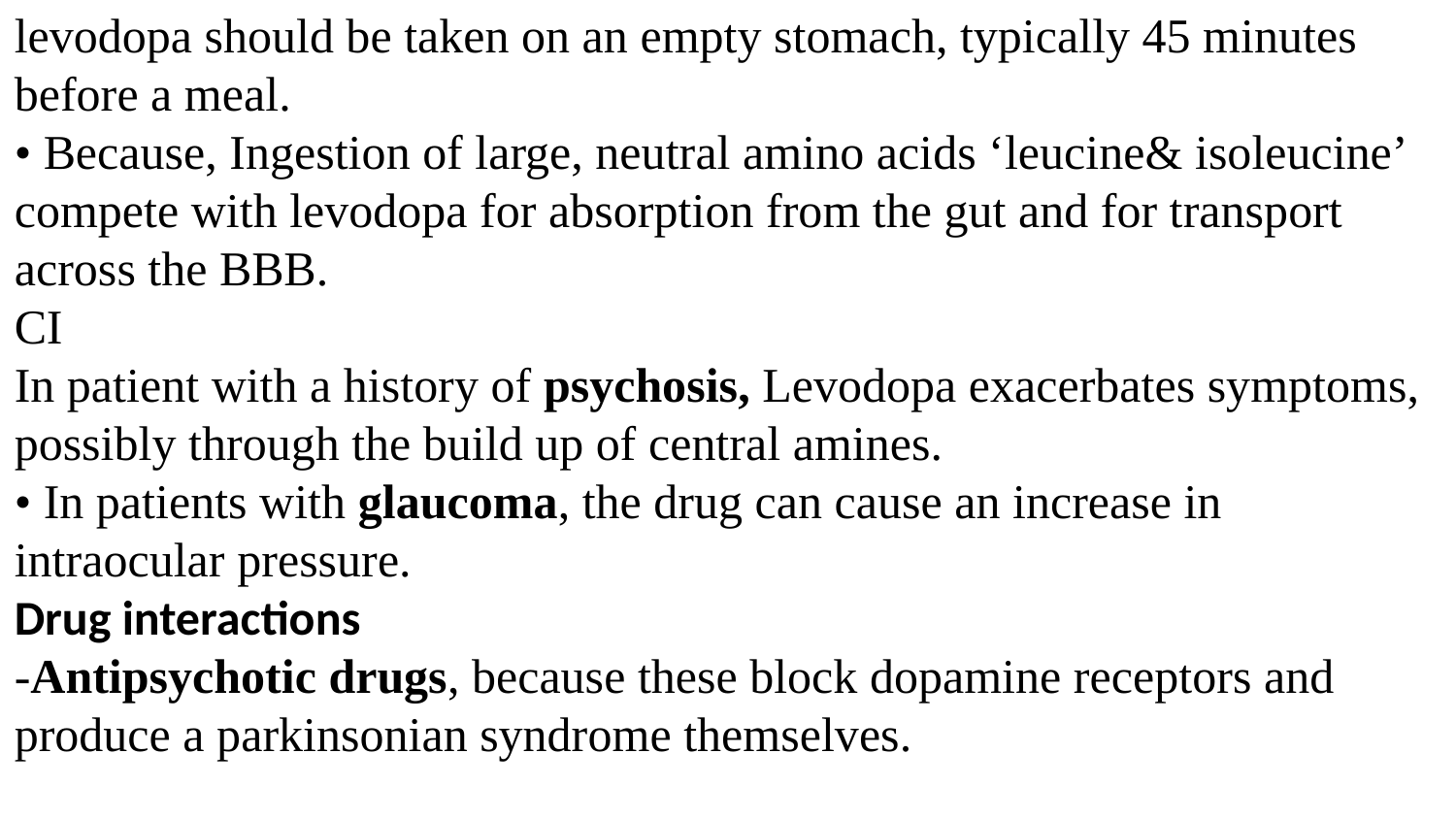

levodopa should be taken on an empty stomach, typically 45 minutes before a meal.
• Because, Ingestion of large, neutral amino acids ‘leucine& isoleucine’ compete with levodopa for absorption from the gut and for transport across the BBB.
CI
In patient with a history of psychosis, Levodopa exacerbates symptoms, possibly through the build up of central amines.
• In patients with glaucoma, the drug can cause an increase in intraocular pressure.
Drug interactions
-Antipsychotic drugs, because these block dopamine receptors and produce a parkinsonian syndrome themselves.